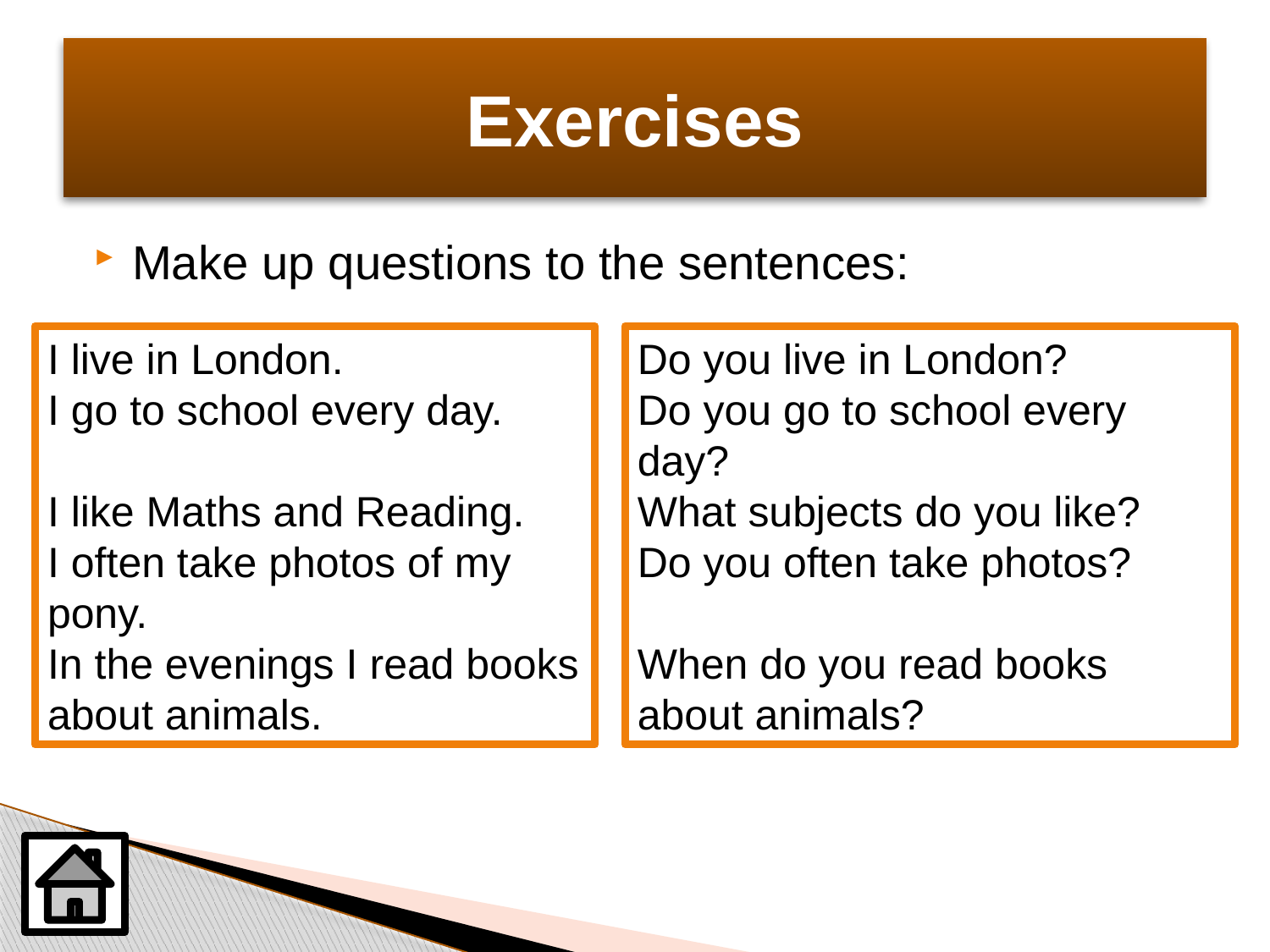

# Exercises
Make up questions to the sentences:
I live in London.
I go to school every day.

I like Maths and Reading.
I often take photos of my pony.
In the evenings I read books about animals.
Do you live in London?
Do you go to school every day?
What subjects do you like?
Do you often take photos?

When do you read books about animals?